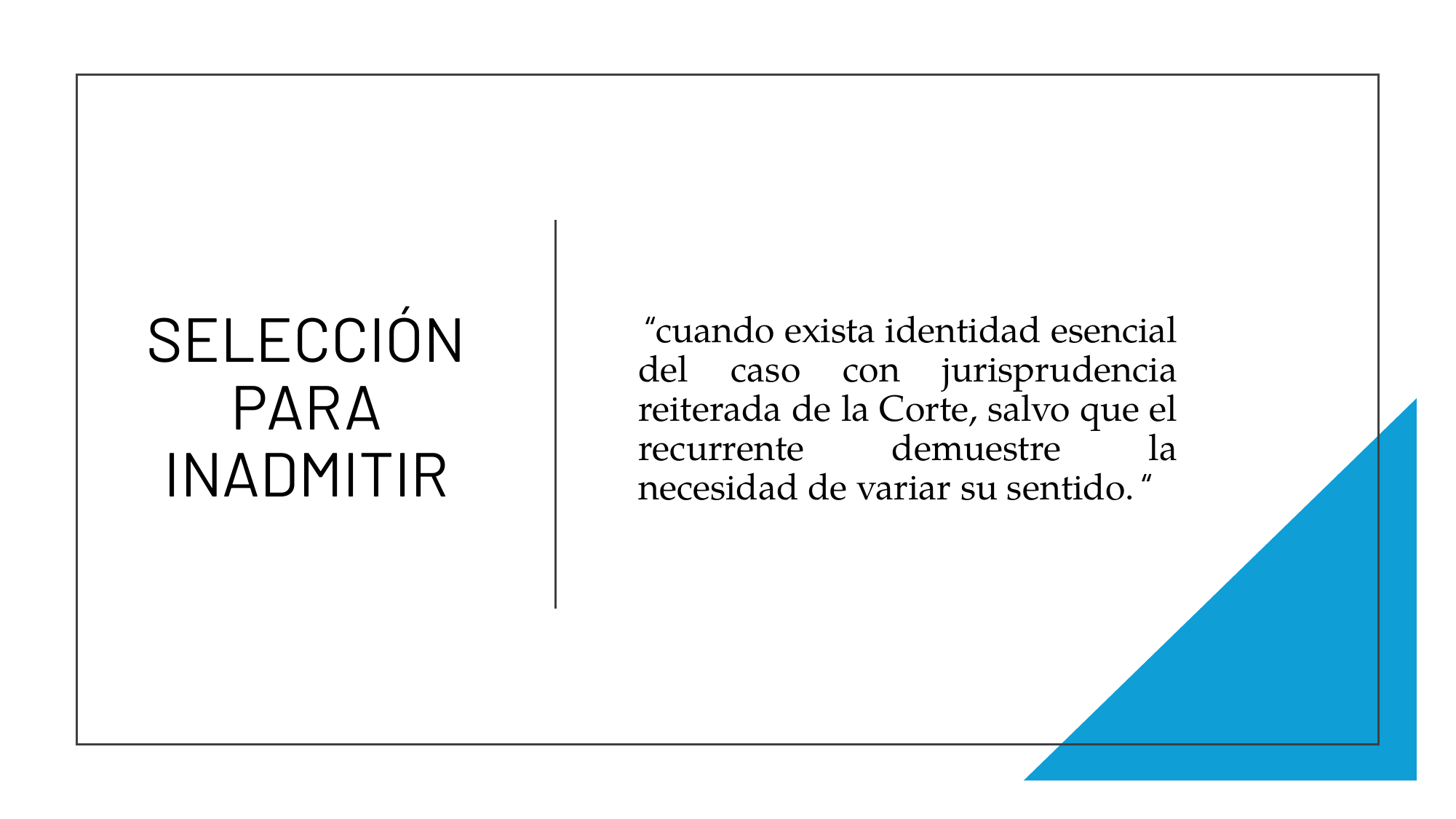

# SELECCIÓN PARA INADMITIR
 “cuando exista identidad esencial del caso con jurisprudencia reiterada de la Corte, salvo que el recurrente demuestre la necesidad de variar su sentido. “